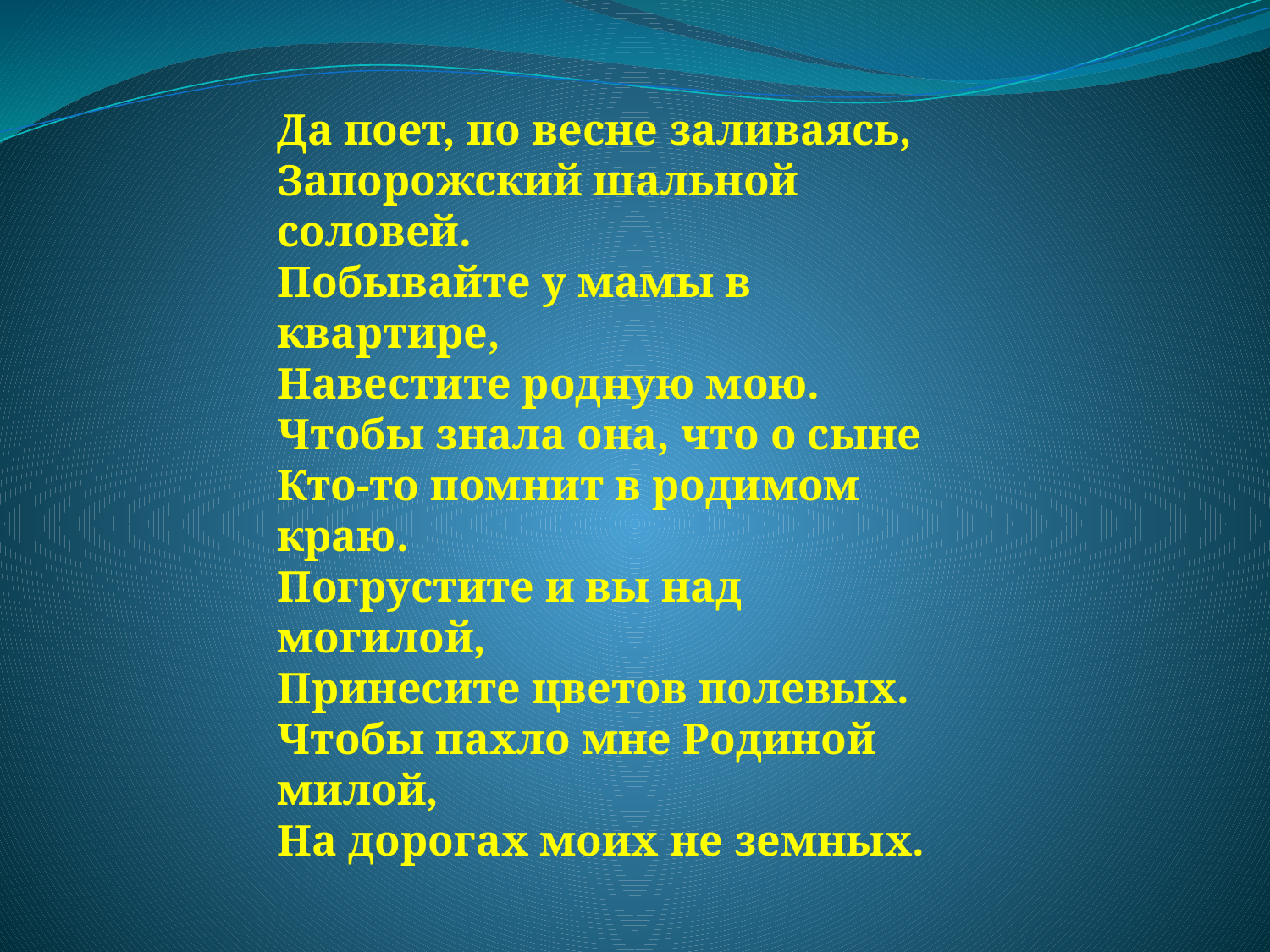

Да поет, по весне заливаясь,
Запорожский шальной соловей.
Побывайте у мамы в квартире,
Навестите родную мою.
Чтобы знала она, что о сыне
Кто-то помнит в родимом краю.
Погрустите и вы над могилой,
Принесите цветов полевых.
Чтобы пахло мне Родиной милой,
На дорогах моих не земных.